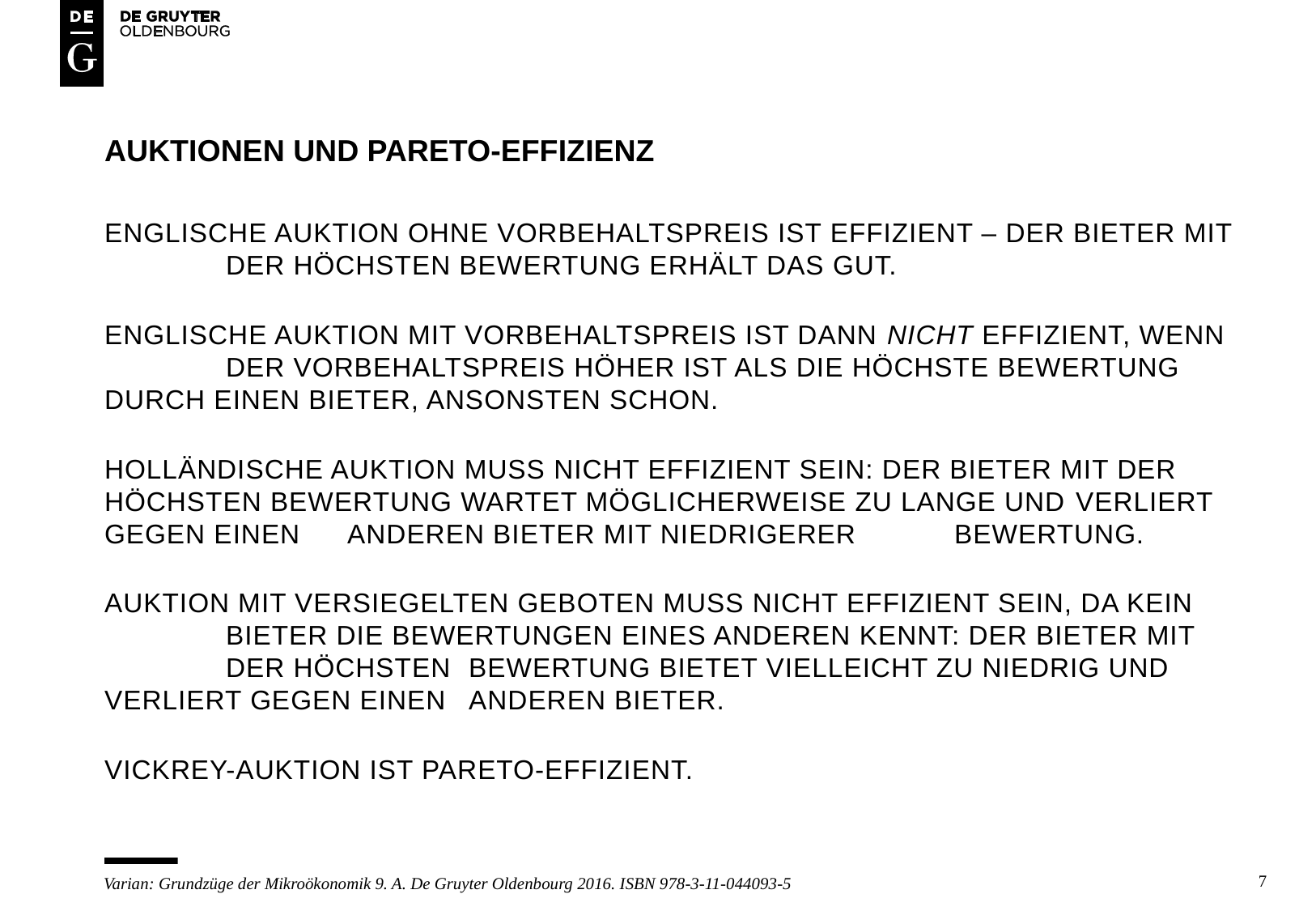

# Auktionen und pareto-effizienz
Englische auktion ohne vorbehaltspreis ist effizient – der bieter mit 	der höchsten bewertung erhält das gut.
Englische Auktion mit vorbehaltspreis ist dann nicht effizient, wenn 	der vorbehaltspreis höher ist als die höchste bewertung 	durch einen bieter, ansonsten schon.
Holländische auktion muss nicht effizient sein: der bieter mit der 	höchsten bewertung wartet möglicherweise zu lange und 	verliert gegen einen	anderen bieter mit niedrigerer 	bewertung.
Auktion mit versiegelten geboten muss nicht effizient sein, da kein 	bieter die bewertungen eines anderen kennt: der bieter mit 	der höchsten 	bewertung bietet vielleicht zu niedrig und 	verliert gegen einen	anderen bieter.
Vickrey-Auktion ist pareto-effizient.

7
Varian: Grundzüge der Mikroökonomik 9. A. De Gruyter Oldenbourg 2016. ISBN 978-3-11-044093-5